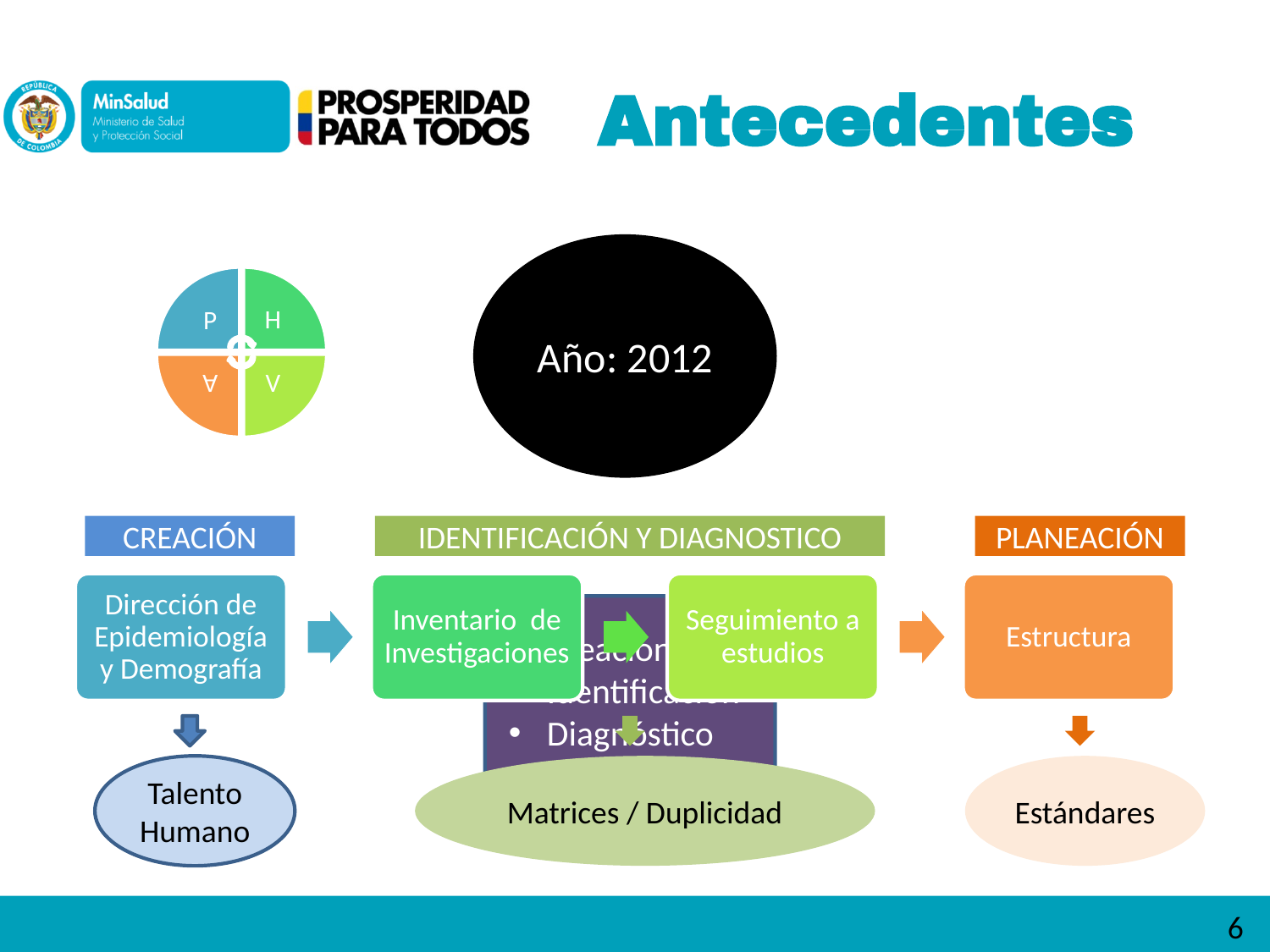

# Antecedentes

Año: 2012
P
H
V
A
Dirección de Epidemiología y Demografía

Inventario  de Investigaciones

Seguimiento a estudios

Estructura
CREACIÓN
IDENTIFICACIÓN Y DIAGNOSTICO
PLANEACIÓN
 Creación
 Identificación
 Diagnóstico
 Planeación

Talento Humano
Matrices / Duplicidad
Estándares
6